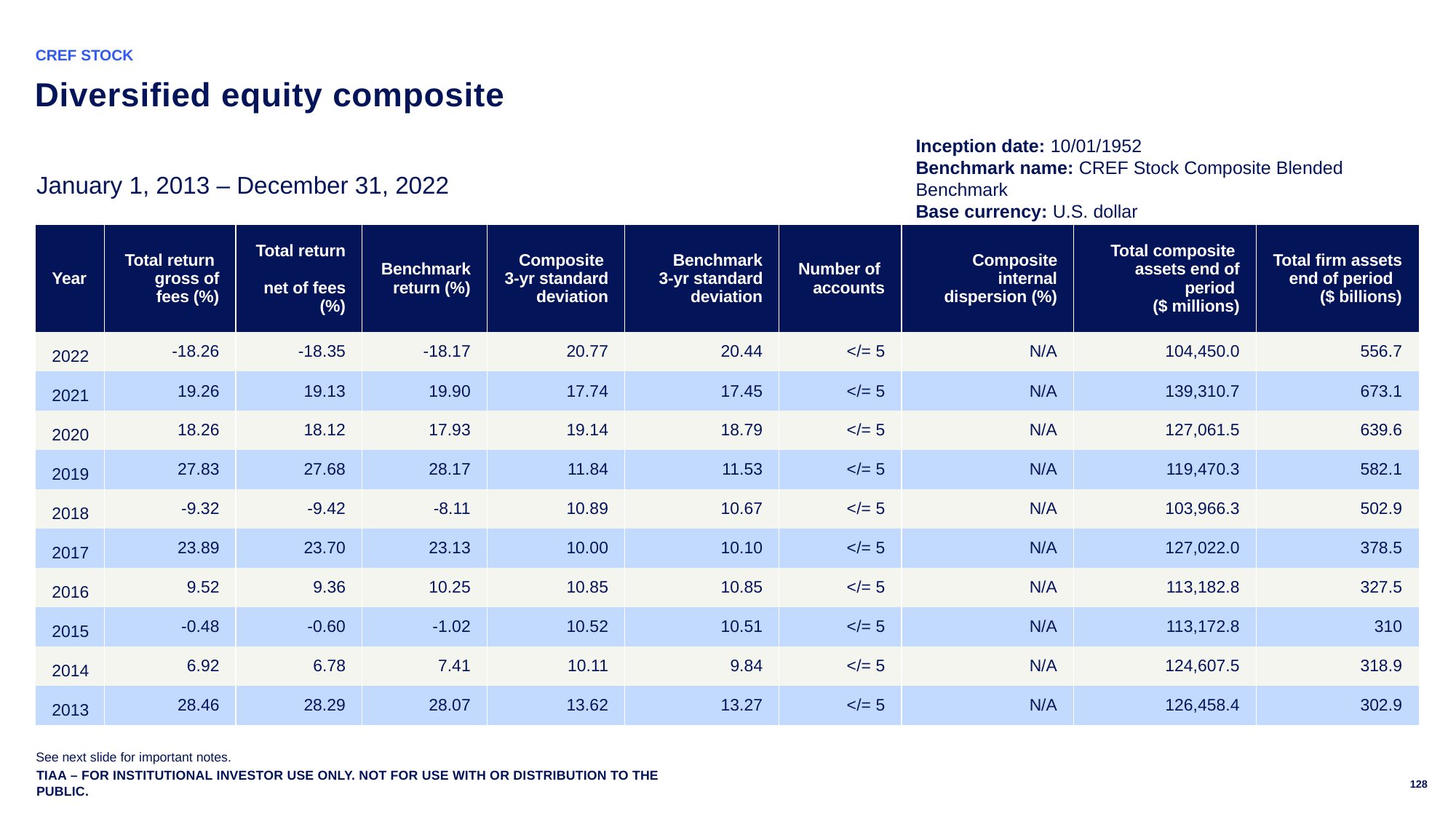

CREF STOCK
# Diversified equity composite
Inception date: 10/01/1952
Benchmark name: CREF Stock Composite Blended Benchmark
Base currency: U.S. dollar
January 1, 2013 – December 31, 2022
| Year | Total return gross of fees (%) | Total return net of fees (%) | Benchmark return (%) | Composite 3-yr standard deviation | Benchmark 3-yr standard deviation | Number of accounts | Composite internal dispersion (%) | Total composite assets end of period ($ millions) | Total firm assets end of period ($ billions) |
| --- | --- | --- | --- | --- | --- | --- | --- | --- | --- |
| 2022 | -18.26 | -18.35 | -18.17 | 20.77 | 20.44 | </= 5 | N/A | 104,450.0 | 556.7 |
| 2021 | 19.26 | 19.13 | 19.90 | 17.74 | 17.45 | </= 5 | N/A | 139,310.7 | 673.1 |
| 2020 | 18.26 | 18.12 | 17.93 | 19.14 | 18.79 | </= 5 | N/A | 127,061.5 | 639.6 |
| 2019 | 27.83 | 27.68 | 28.17 | 11.84 | 11.53 | </= 5 | N/A | 119,470.3 | 582.1 |
| 2018 | -9.32 | -9.42 | -8.11 | 10.89 | 10.67 | </= 5 | N/A | 103,966.3 | 502.9 |
| 2017 | 23.89 | 23.70 | 23.13 | 10.00 | 10.10 | </= 5 | N/A | 127,022.0 | 378.5 |
| 2016 | 9.52 | 9.36 | 10.25 | 10.85 | 10.85 | </= 5 | N/A | 113,182.8 | 327.5 |
| 2015 | -0.48 | -0.60 | -1.02 | 10.52 | 10.51 | </= 5 | N/A | 113,172.8 | 310 |
| 2014 | 6.92 | 6.78 | 7.41 | 10.11 | 9.84 | </= 5 | N/A | 124,607.5 | 318.9 |
| 2013 | 28.46 | 28.29 | 28.07 | 13.62 | 13.27 | </= 5 | N/A | 126,458.4 | 302.9 |
See next slide for important notes.
TIAA – FOR Institutional INVESTOR USE ONLY. NOT FOR USE WITH OR DISTRIBUTION TO THE PUBLIC.
128